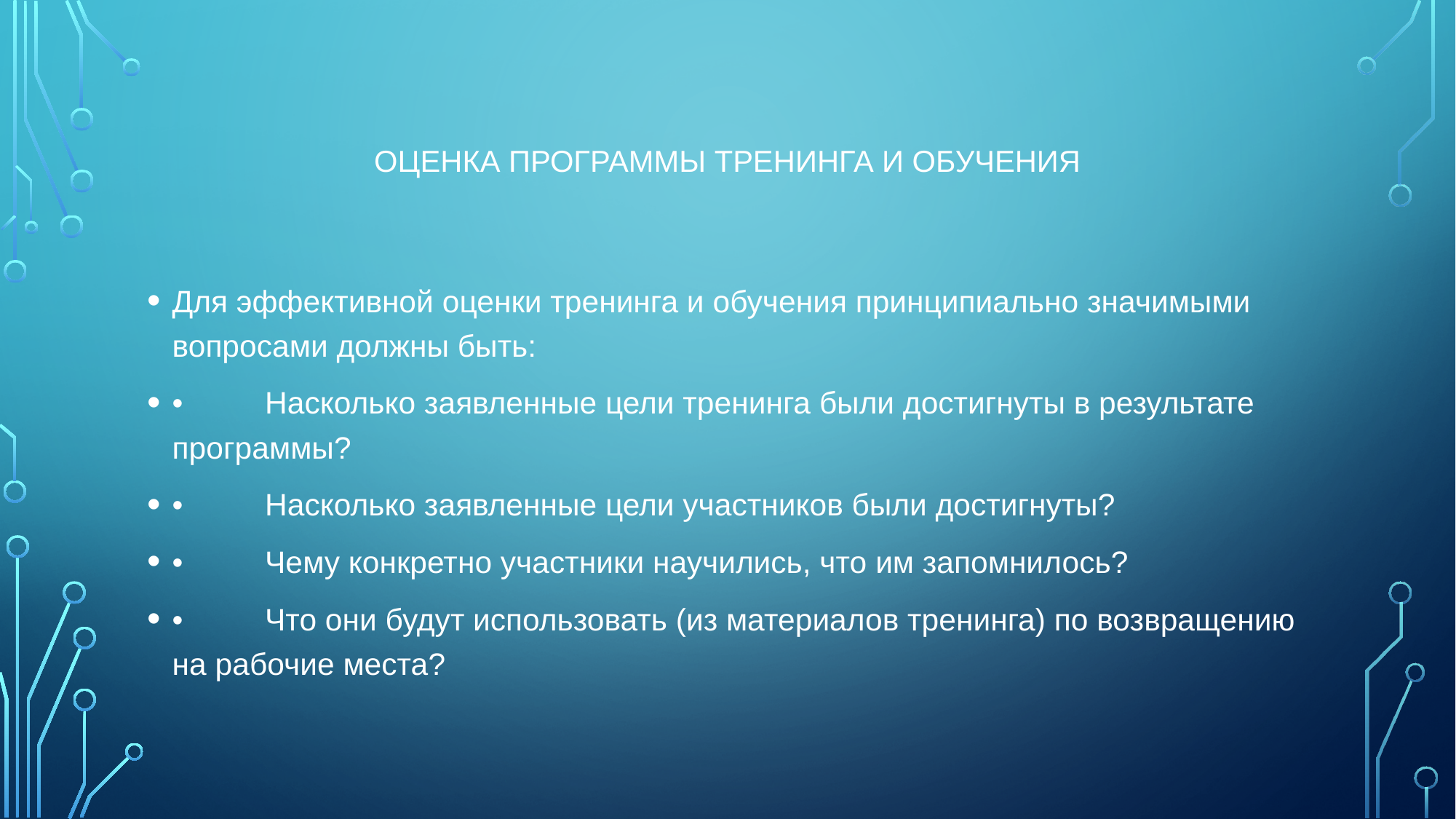

# Оценка программы тренинга и обучения
Для эффективной оценки тренинга и обучения принципиально значимыми вопросами должны быть:
•	Насколько заявленные цели тренинга были достигнуты в результате программы?
•	Насколько заявленные цели участников были достигнуты?
•	Чему конкретно участники научились, что им запомнилось?
•	Что они будут использовать (из материалов тренинга) по возвращению на рабочие места?